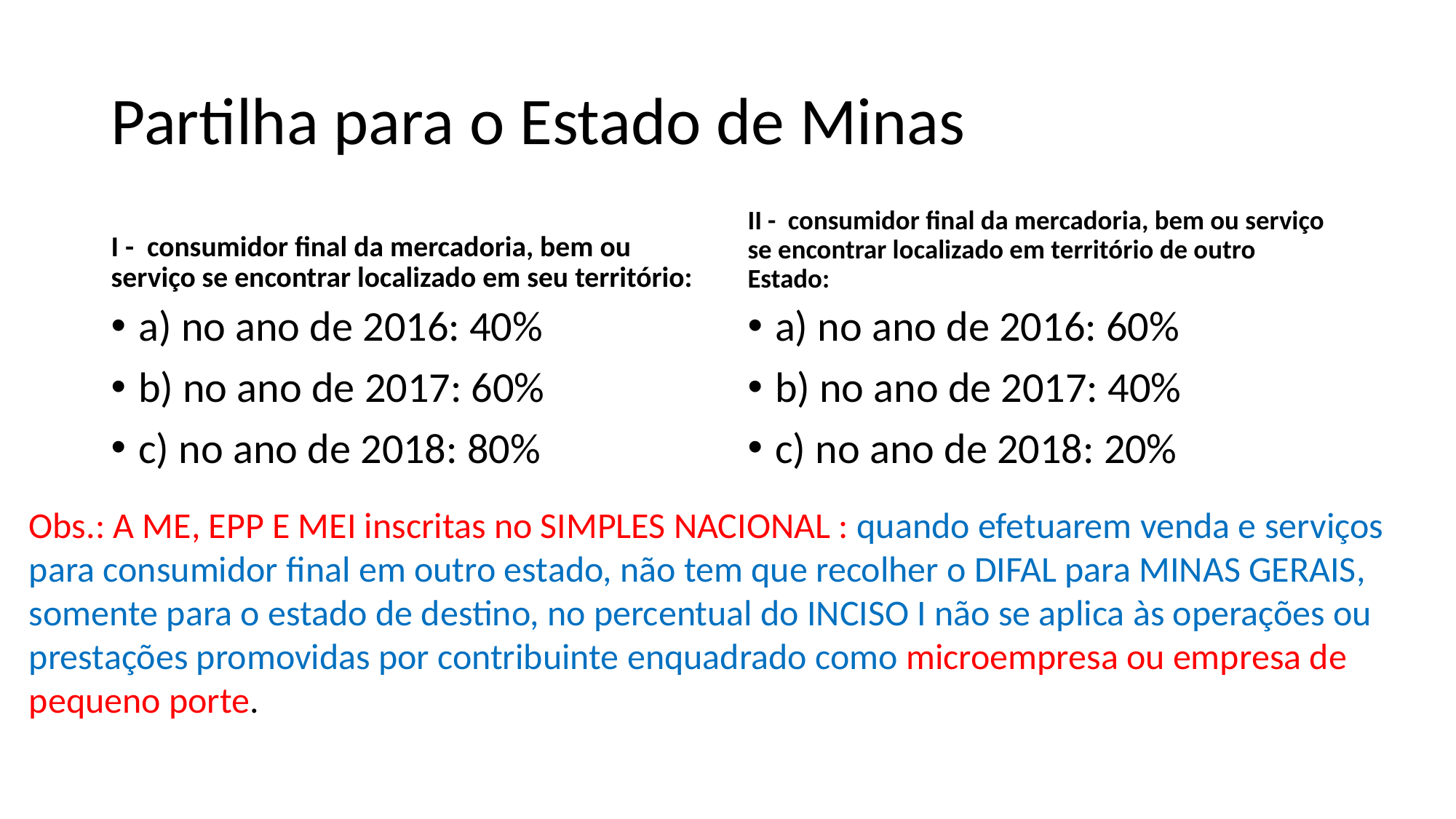

# Partilha para o Estado de Minas
I -  consumidor final da mercadoria, bem ou serviço se encontrar localizado em seu território:
II -  consumidor final da mercadoria, bem ou serviço se encontrar localizado em território de outro Estado:
a) no ano de 2016: 40%
b) no ano de 2017: 60%
c) no ano de 2018: 80%

a) no ano de 2016: 60%
b) no ano de 2017: 40%
c) no ano de 2018: 20%

Obs.: A ME, EPP E MEI inscritas no SIMPLES NACIONAL : quando efetuarem venda e serviços para consumidor final em outro estado, não tem que recolher o DIFAL para MINAS GERAIS, somente para o estado de destino, no percentual do INCISO I não se aplica às operações ou prestações promovidas por contribuinte enquadrado como microempresa ou empresa de pequeno porte.